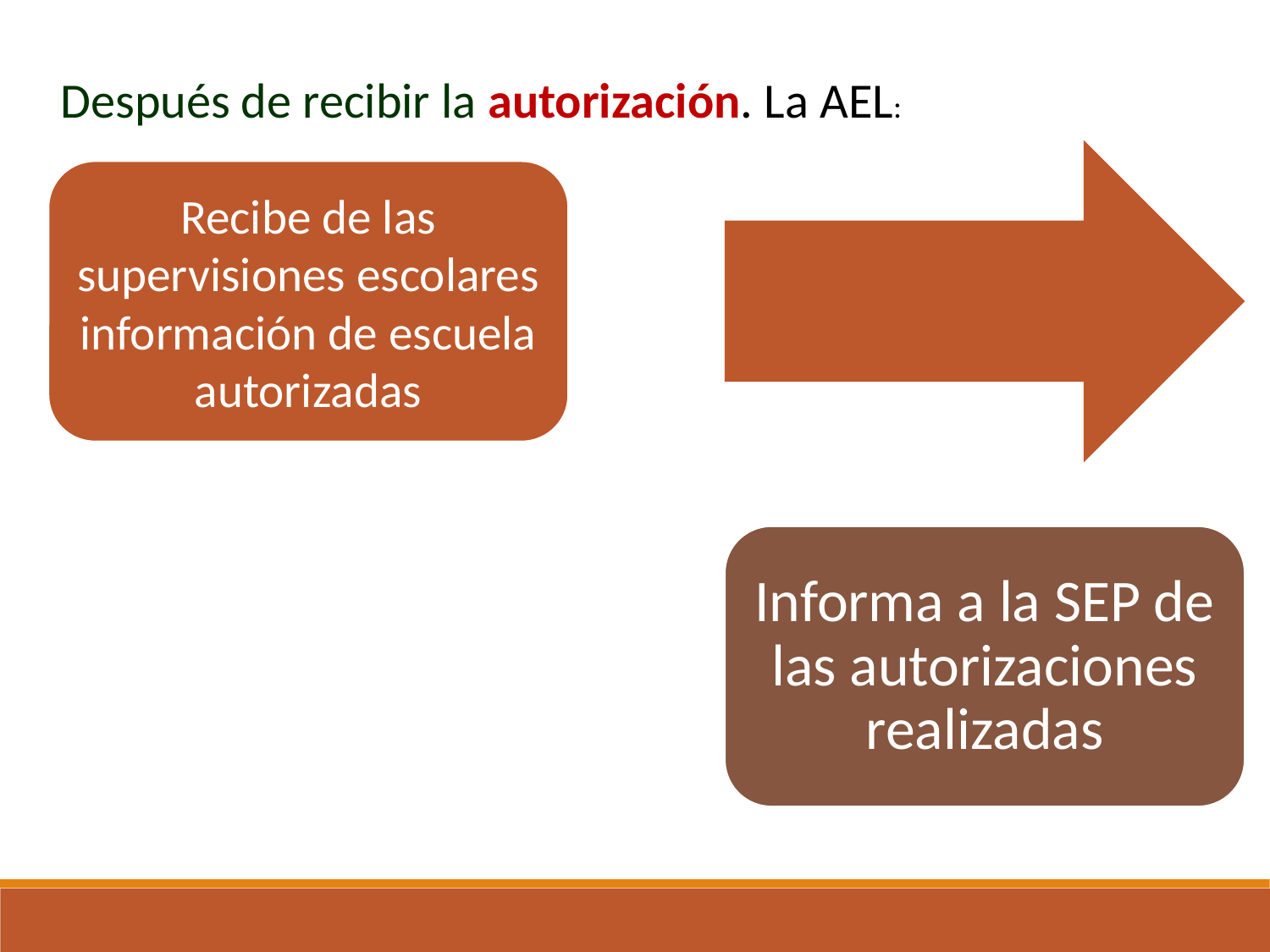

Después de recibir la autorización. La AEL:

Recibe de las supervisiones escolares información de escuela autorizadas
Informa a la SEP de las autorizaciones realizadas